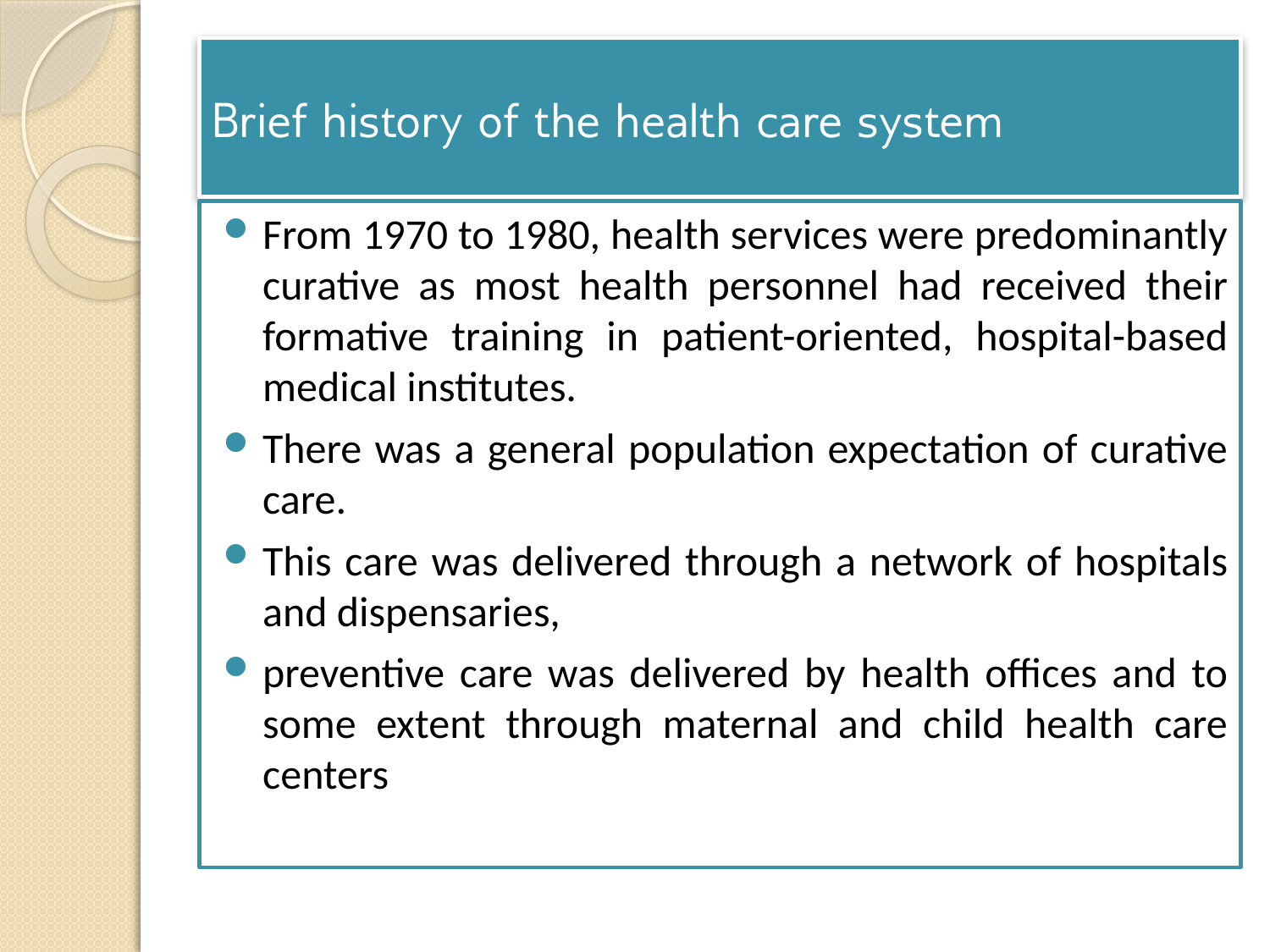

# Brief history of the health care system
From 1970 to 1980, health services were predominantly curative as most health personnel had received their formative training in patient-oriented, hospital-based medical institutes.
There was a general population expectation of curative care.
This care was delivered through a network of hospitals and dispensaries,
preventive care was delivered by health offices and to some extent through maternal and child health care centers